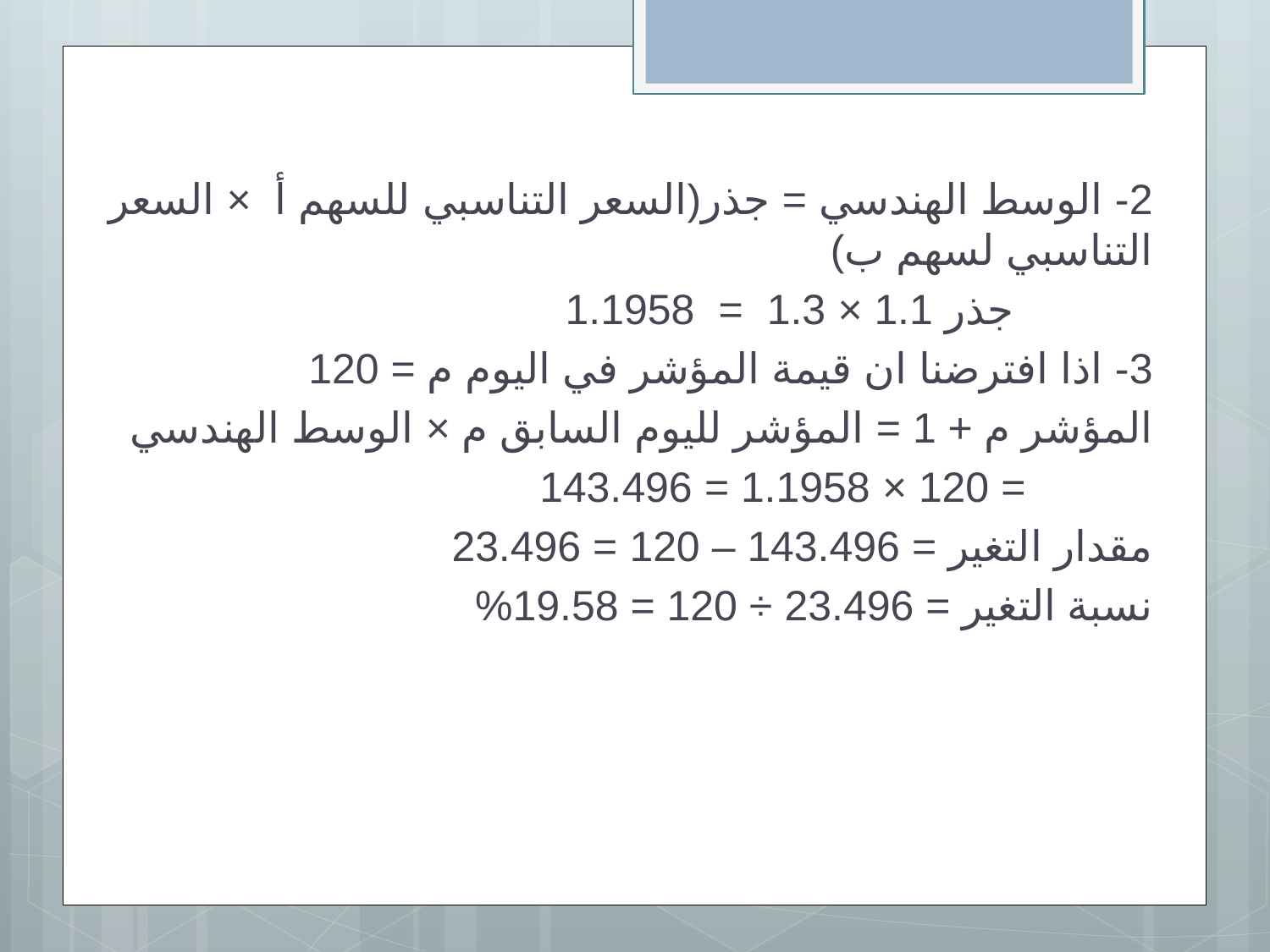

2- الوسط الهندسي = جذر(السعر التناسبي للسهم أ  × السعر التناسبي لسهم ب)
		 جذر 1.1 × 1.3  =  1.1958
3- اذا افترضنا ان قيمة المؤشر في اليوم م = 120
المؤشر م + 1 = المؤشر لليوم السابق م × الوسط الهندسي
		= 120 × 1.1958 = 143.496
مقدار التغير = 143.496 – 120 = 23.496
نسبة التغير = 23.496 ÷ 120 = 19.58%